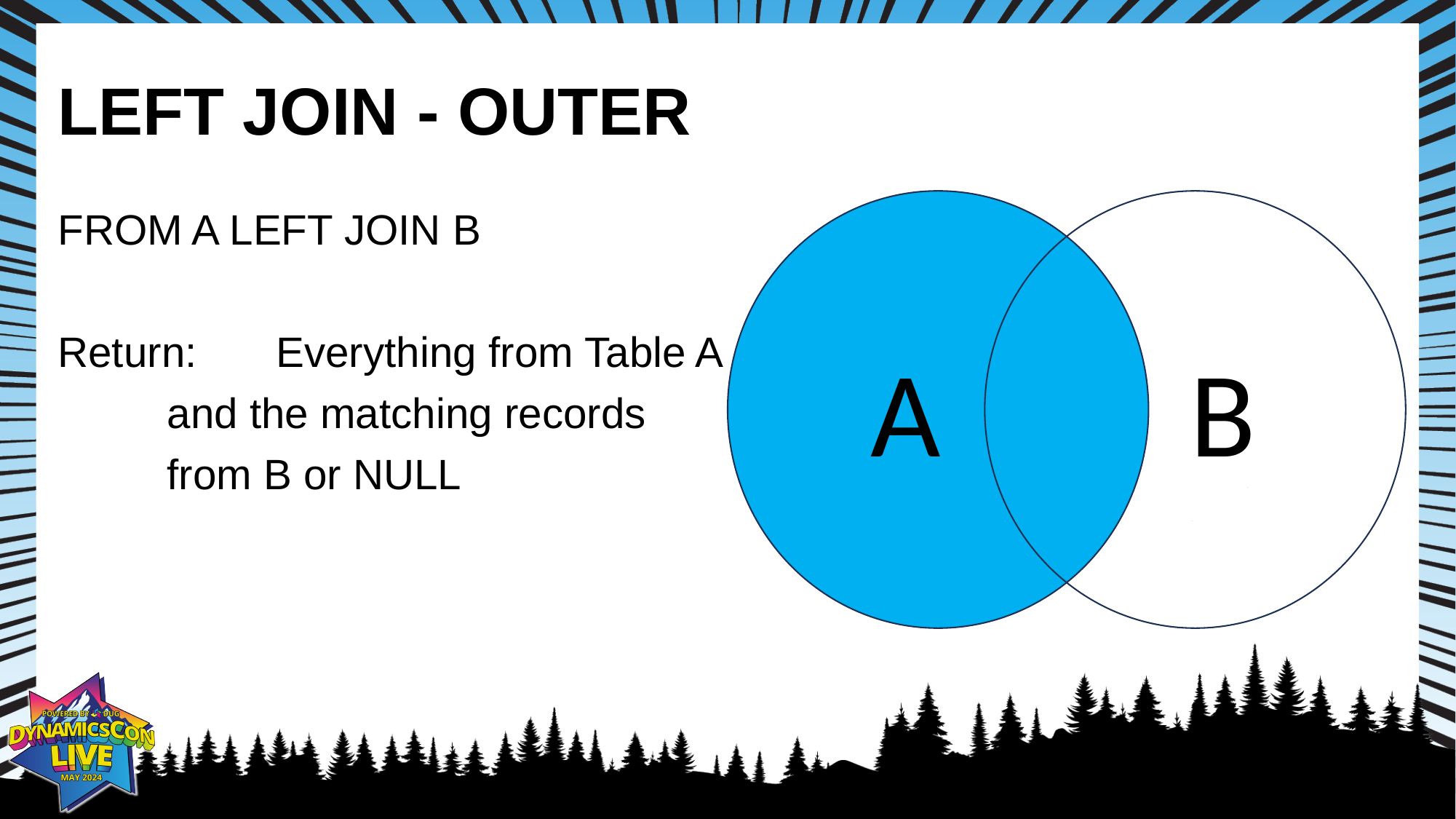

# LEFT JOIN - OUTER

A
B
FROM A LEFT JOIN B

Return:	Everything from Table A
	and the matching records
	from B or NULL